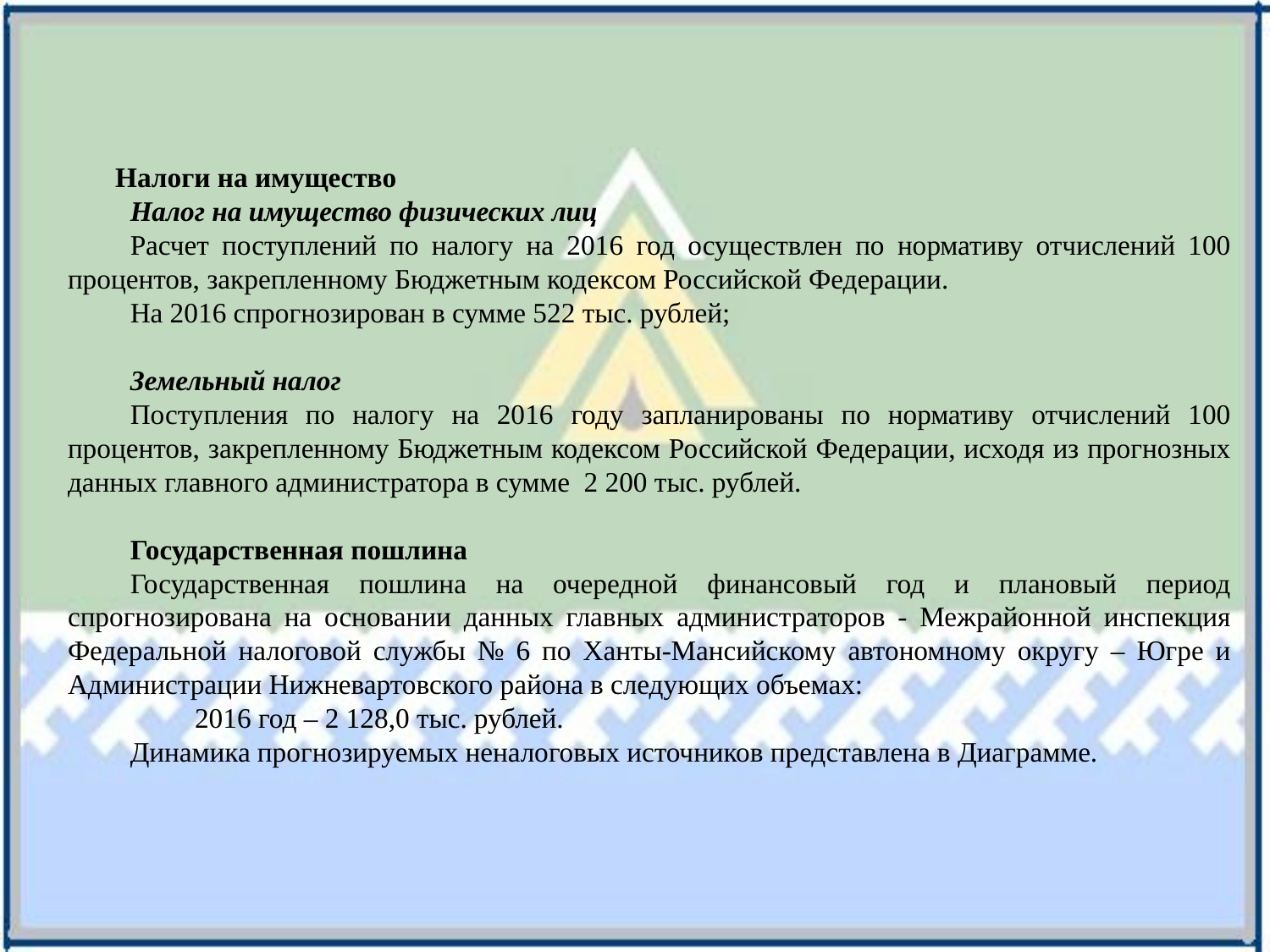

Налоги на имущество
Налог на имущество физических лиц
Расчет поступлений по налогу на 2016 год осуществлен по нормативу отчислений 100 процентов, закрепленному Бюджетным кодексом Российской Федерации.
На 2016 спрогнозирован в сумме 522 тыс. рублей;

Земельный налог
Поступления по налогу на 2016 году запланированы по нормативу отчислений 100 процентов, закрепленному Бюджетным кодексом Российской Федерации, исходя из прогнозных данных главного администратора в сумме  2 200 тыс. рублей.

Государственная пошлина
Государственная пошлина на очередной финансовый год и плановый период спрогнозирована на основании данных главных администраторов - Межрайонной инспекция Федеральной налоговой службы № 6 по Ханты-Мансийскому автономному округу – Югре и Администрации Нижневартовского района в следующих объемах:
	2016 год – 2 128,0 тыс. рублей.
Динамика прогнозируемых неналоговых источников представлена в Диаграмме.